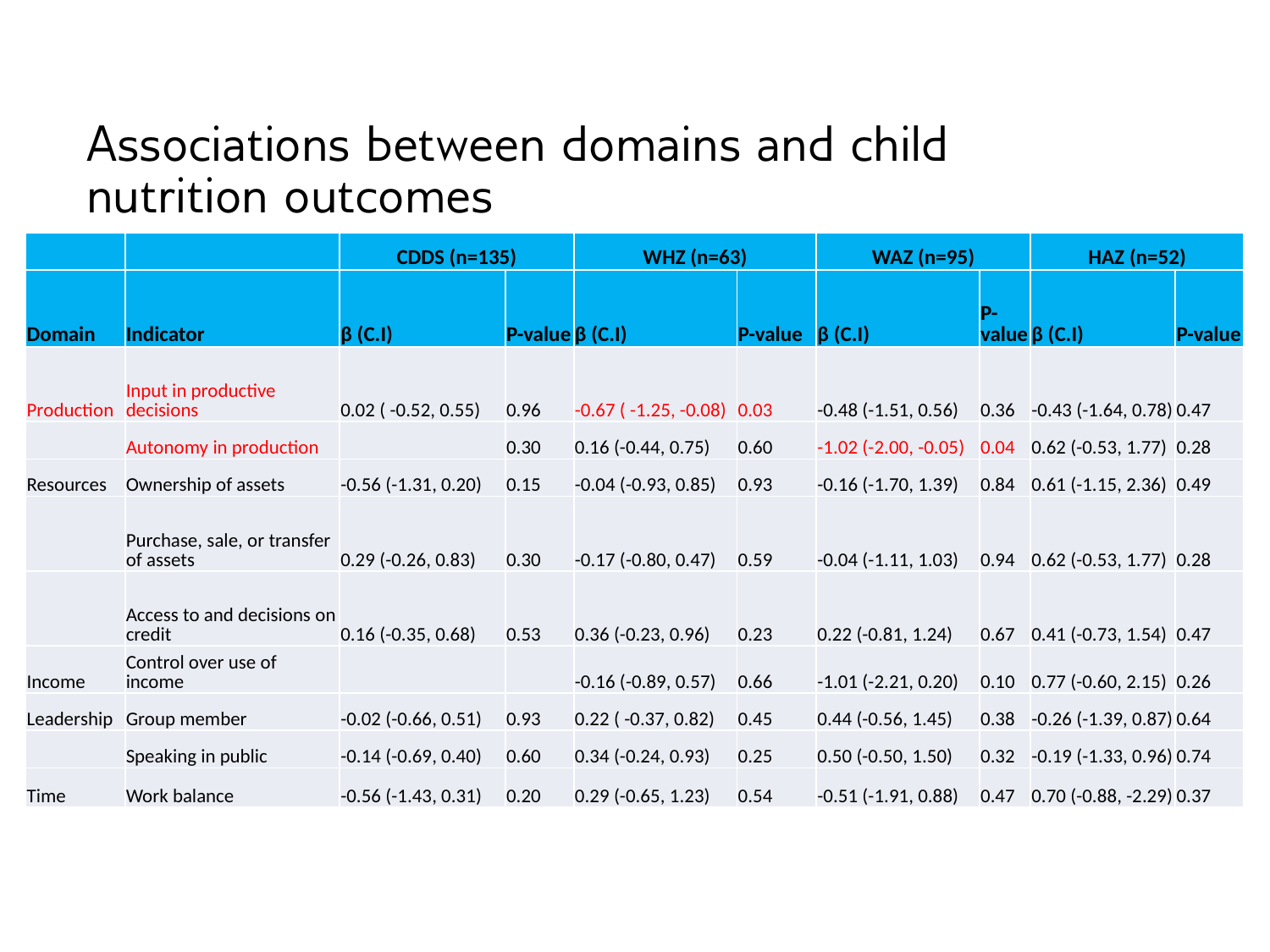

Associations between domains and child nutrition outcomes
|  |  | CDDS (n=135) |  | WHZ (n=63) |  | WAZ (n=95) |  | HAZ (n=52) |  |
| --- | --- | --- | --- | --- | --- | --- | --- | --- | --- |
| Domain | Indicator | β (C.I) | P-value | β (C.I) | P-value | β (C.I) | P-value | β (C.I) | P-value |
| Production | Input in productive decisions | 0.02 ( -0.52, 0.55) | 0.96 | -0.67 ( -1.25, -0.08) | 0.03 | -0.48 (-1.51, 0.56) | 0.36 | -0.43 (-1.64, 0.78) | 0.47 |
|  | Autonomy in production |  | 0.30 | 0.16 (-0.44, 0.75) | 0.60 | -1.02 (-2.00, -0.05) | 0.04 | 0.62 (-0.53, 1.77) | 0.28 |
| Resources | Ownership of assets | -0.56 (-1.31, 0.20) | 0.15 | -0.04 (-0.93, 0.85) | 0.93 | -0.16 (-1.70, 1.39) | 0.84 | 0.61 (-1.15, 2.36) | 0.49 |
|  | Purchase, sale, or transfer of assets | 0.29 (-0.26, 0.83) | 0.30 | -0.17 (-0.80, 0.47) | 0.59 | -0.04 (-1.11, 1.03) | 0.94 | 0.62 (-0.53, 1.77) | 0.28 |
|  | Access to and decisions on credit | 0.16 (-0.35, 0.68) | 0.53 | 0.36 (-0.23, 0.96) | 0.23 | 0.22 (-0.81, 1.24) | 0.67 | 0.41 (-0.73, 1.54) | 0.47 |
| Income | Control over use of income |  |  | -0.16 (-0.89, 0.57) | 0.66 | -1.01 (-2.21, 0.20) | 0.10 | 0.77 (-0.60, 2.15) | 0.26 |
| Leadership | Group member | -0.02 (-0.66, 0.51) | 0.93 | 0.22 ( -0.37, 0.82) | 0.45 | 0.44 (-0.56, 1.45) | 0.38 | -0.26 (-1.39, 0.87) | 0.64 |
|  | Speaking in public | -0.14 (-0.69, 0.40) | 0.60 | 0.34 (-0.24, 0.93) | 0.25 | 0.50 (-0.50, 1.50) | 0.32 | -0.19 (-1.33, 0.96) | 0.74 |
| Time | Work balance | -0.56 (-1.43, 0.31) | 0.20 | 0.29 (-0.65, 1.23) | 0.54 | -0.51 (-1.91, 0.88) | 0.47 | 0.70 (-0.88, -2.29) | 0.37 |